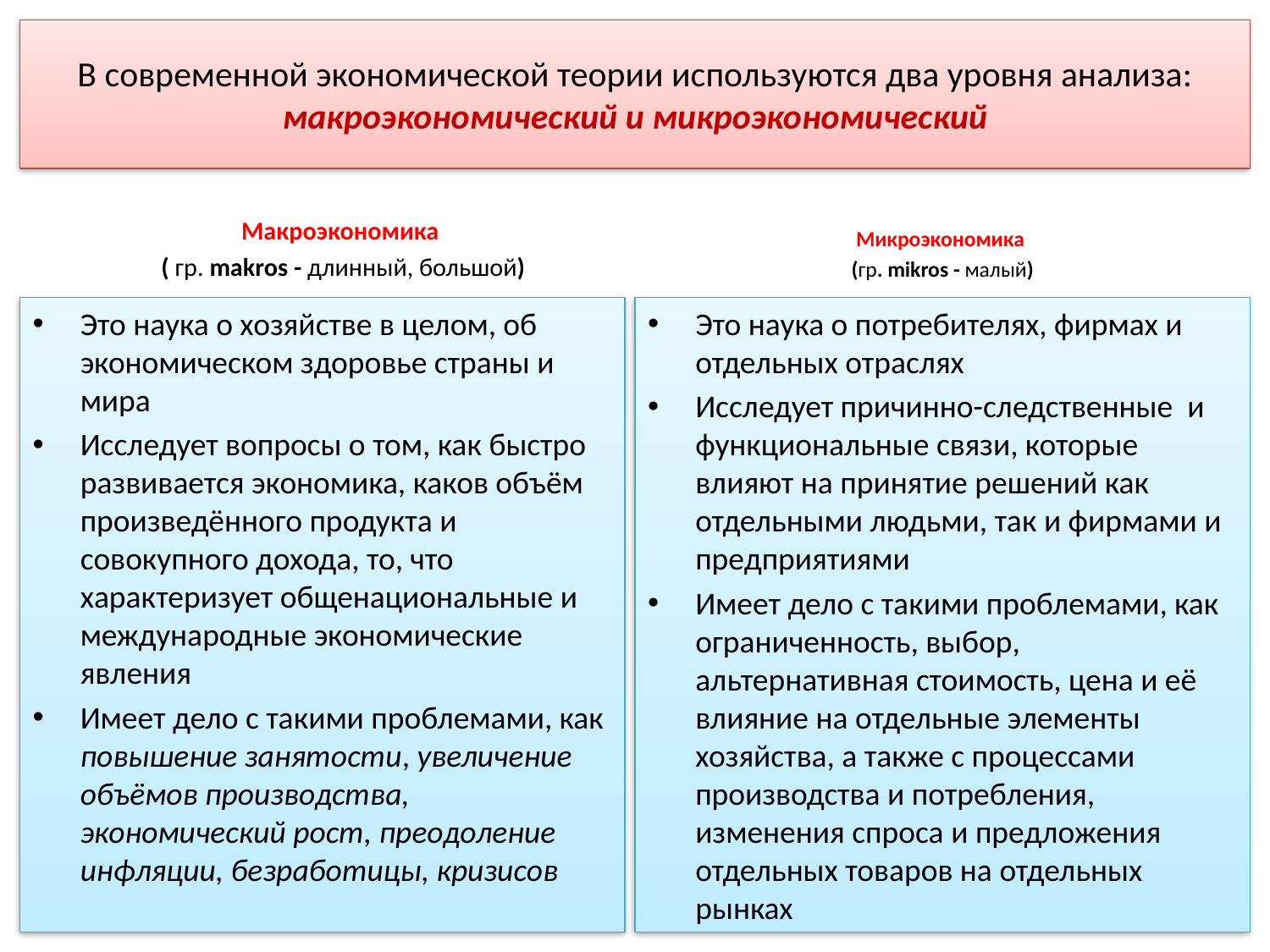

# В современной экономической теории используются два уровня анализа: макроэкономический и микроэкономический
Макроэкономика
 ( гр. makros - длинный, большой)
Микроэкономика
(гр. mikros - малый)
Это наука о хозяйстве в целом, об экономическом здоровье страны и мира
Исследует вопросы о том, как быстро развивается экономика, каков объём произведённого продукта и совокупного дохода, то, что характеризует общенациональные и международные экономические явления
Имеет дело с такими проблемами, как повышение занятости, увеличение объёмов производства, экономический рост, преодоление инфляции, безработицы, кризисов
Это наука о потребителях, фирмах и отдельных отраслях
Исследует причинно-следственные  и функциональные связи, которые влияют на принятие решений как отдельными людьми, так и фирмами и предприятиями
Имеет дело с такими проблемами, как ограниченность, выбор, альтернативная стоимость, цена и её влияние на отдельные элементы хозяйства, а также с процессами производства и потребления, изменения спроса и предложения отдельных товаров на отдельных рынках